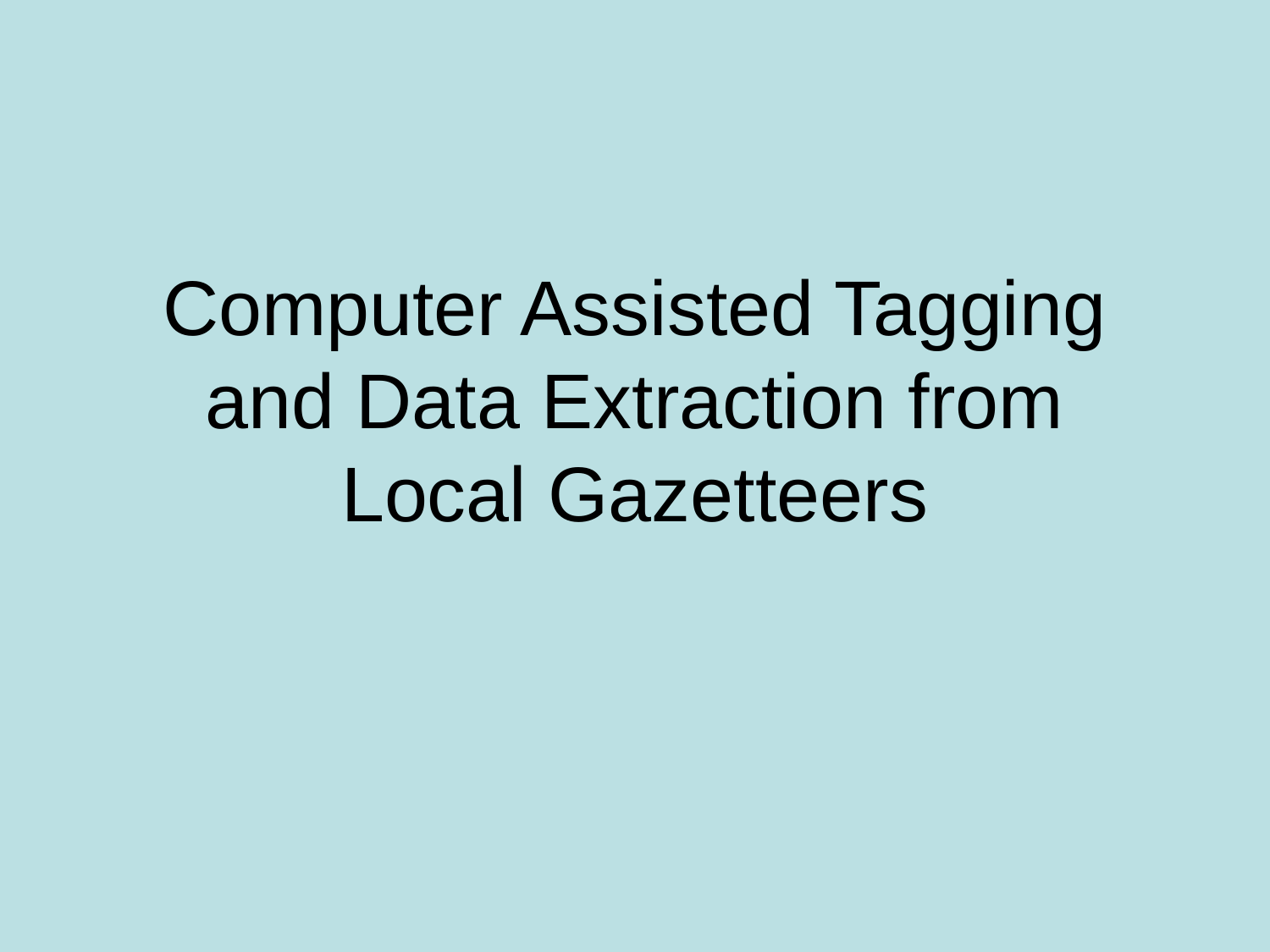

# Computer Assisted Tagging and Data Extraction from Local Gazetteers